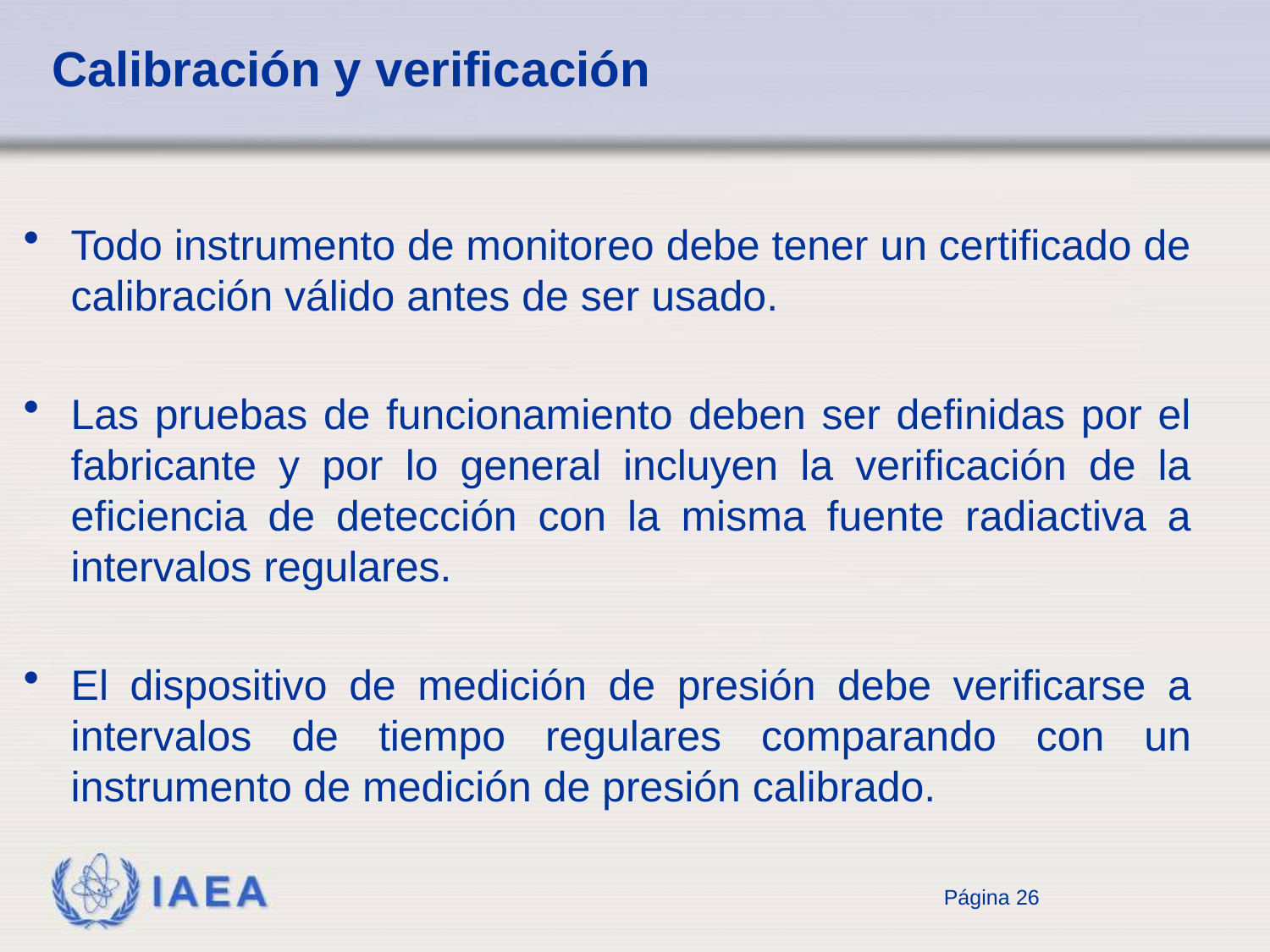

# Calibración y verificación
Todo instrumento de monitoreo debe tener un certificado de calibración válido antes de ser usado.

Las pruebas de funcionamiento deben ser definidas por el fabricante y por lo general incluyen la verificación de la eficiencia de detección con la misma fuente radiactiva a intervalos regulares.

El dispositivo de medición de presión debe verificarse a intervalos de tiempo regulares comparando con un instrumento de medición de presión calibrado.